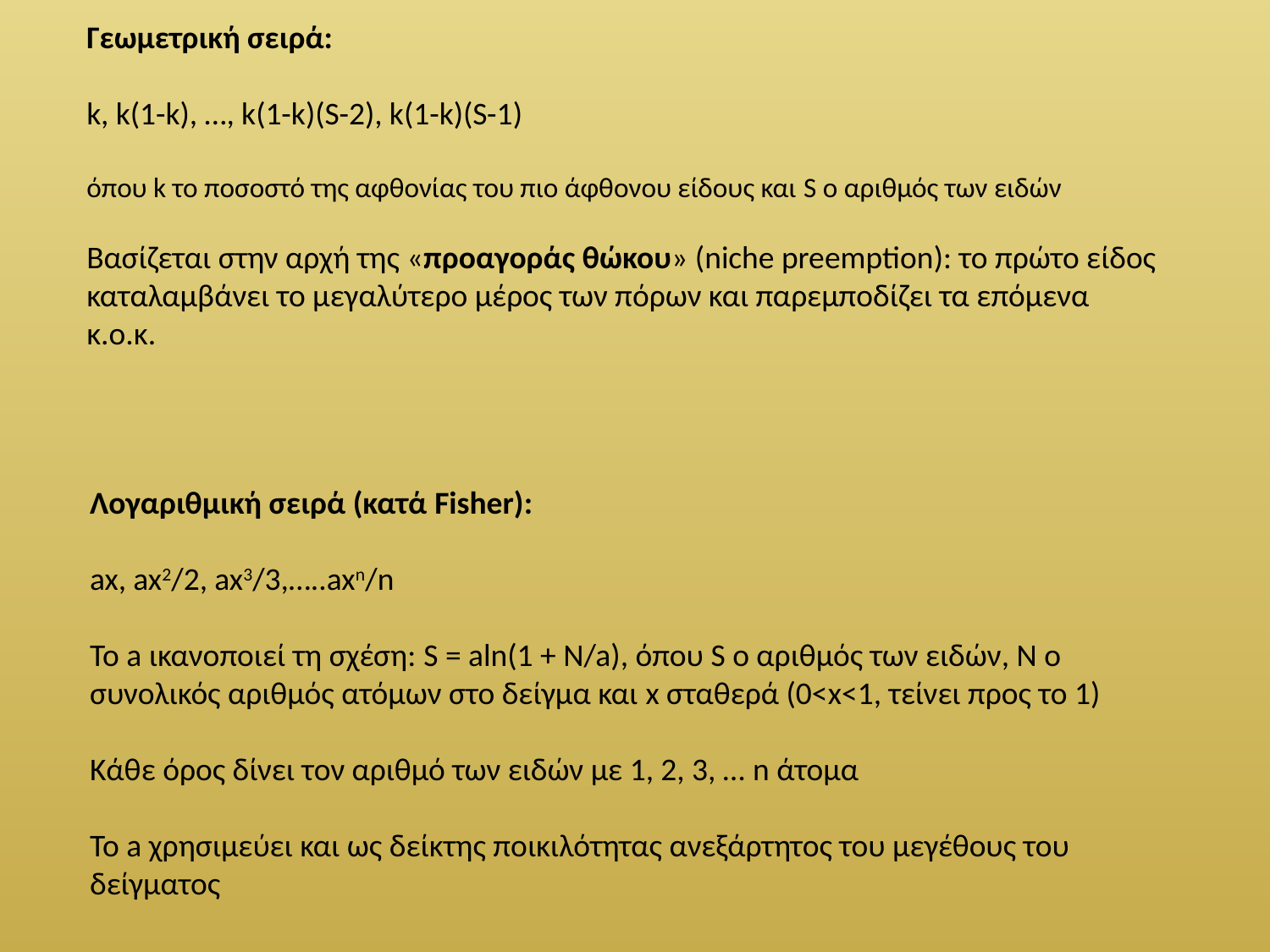

Γεωμετρική σειρά:

k, k(1-k), …, k(1-k)(S-2), k(1-k)(S-1)

όπου k το ποσοστό της αφθονίας του πιο άφθονου είδους και S ο αριθμός των ειδών

Βασίζεται στην αρχή της «προαγοράς θώκου» (niche preemption): το πρώτο είδος καταλαμβάνει το μεγαλύτερο μέρος των πόρων και παρεμποδίζει τα επόμενα κ.ο.κ.
Λογαριθμική σειρά (κατά Fisher):

ax, ax2/2, ax3/3,…..axn/n

Το a ικανοποιεί τη σχέση: S = aln(1 + N/a), όπου S ο αριθμός των ειδών, Ν ο συνολικός αριθμός ατόμων στο δείγμα και x σταθερά (0<x<1, τείνει προς το 1)

Κάθε όρος δίνει τον αριθμό των ειδών με 1, 2, 3, … n άτομα

Το a χρησιμεύει και ως δείκτης ποικιλότητας ανεξάρτητος του μεγέθους του δείγματος